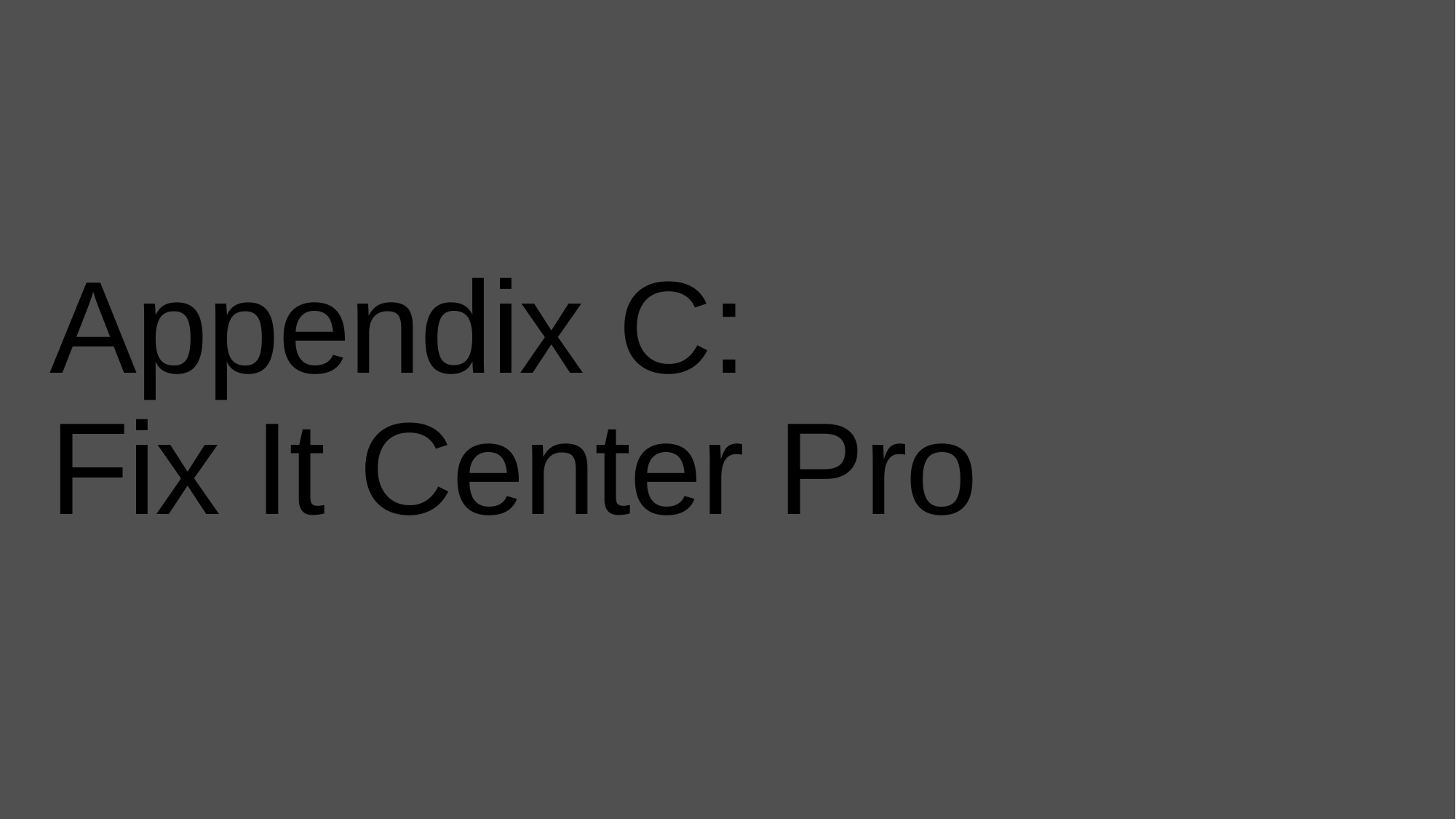

# Appendix C: Fix It Center Pro